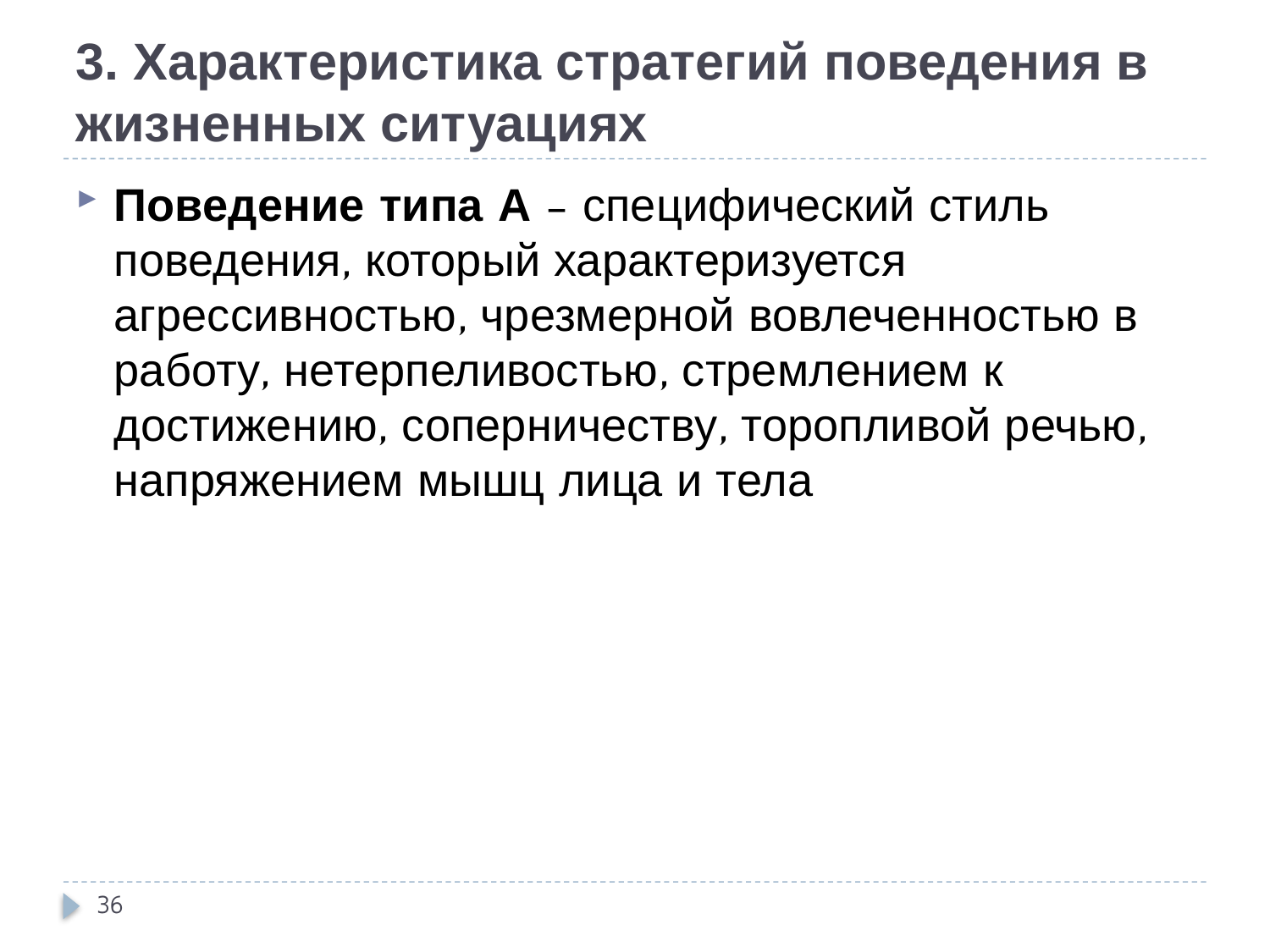

# 3. Характеристика стратегий поведения в жизненных ситуациях
Поведение типа А – специфический стиль поведения, который характеризуется агрессивностью, чрезмерной вовлеченностью в работу, нетерпеливостью, стремлением к достижению, соперничеству, торопливой речью, напряжением мышц лица и тела
36